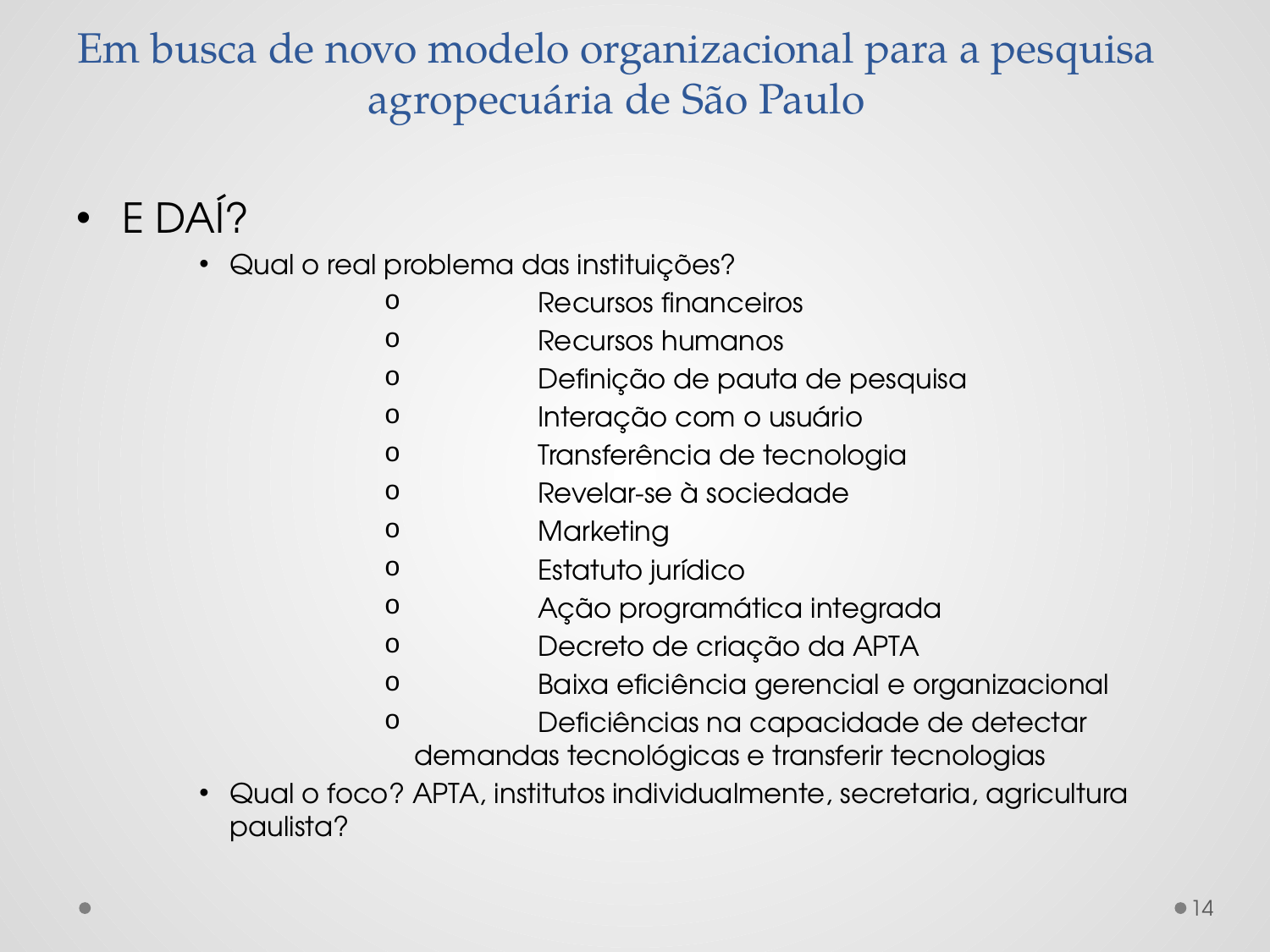

# Em busca de novo modelo organizacional para a pesquisa agropecuária de São Paulo
E DAÍ?
Qual o real problema das instituições?
	Recursos financeiros
	Recursos humanos
	Definição de pauta de pesquisa
	Interação com o usuário
	Transferência de tecnologia
	Revelar-se à sociedade
	Marketing
	Estatuto jurídico
	Ação programática integrada
	Decreto de criação da APTA
	Baixa eficiência gerencial e organizacional
	Deficiências na capacidade de detectar demandas tecnológicas e transferir tecnologias
Qual o foco? APTA, institutos individualmente, secretaria, agricultura paulista?

14